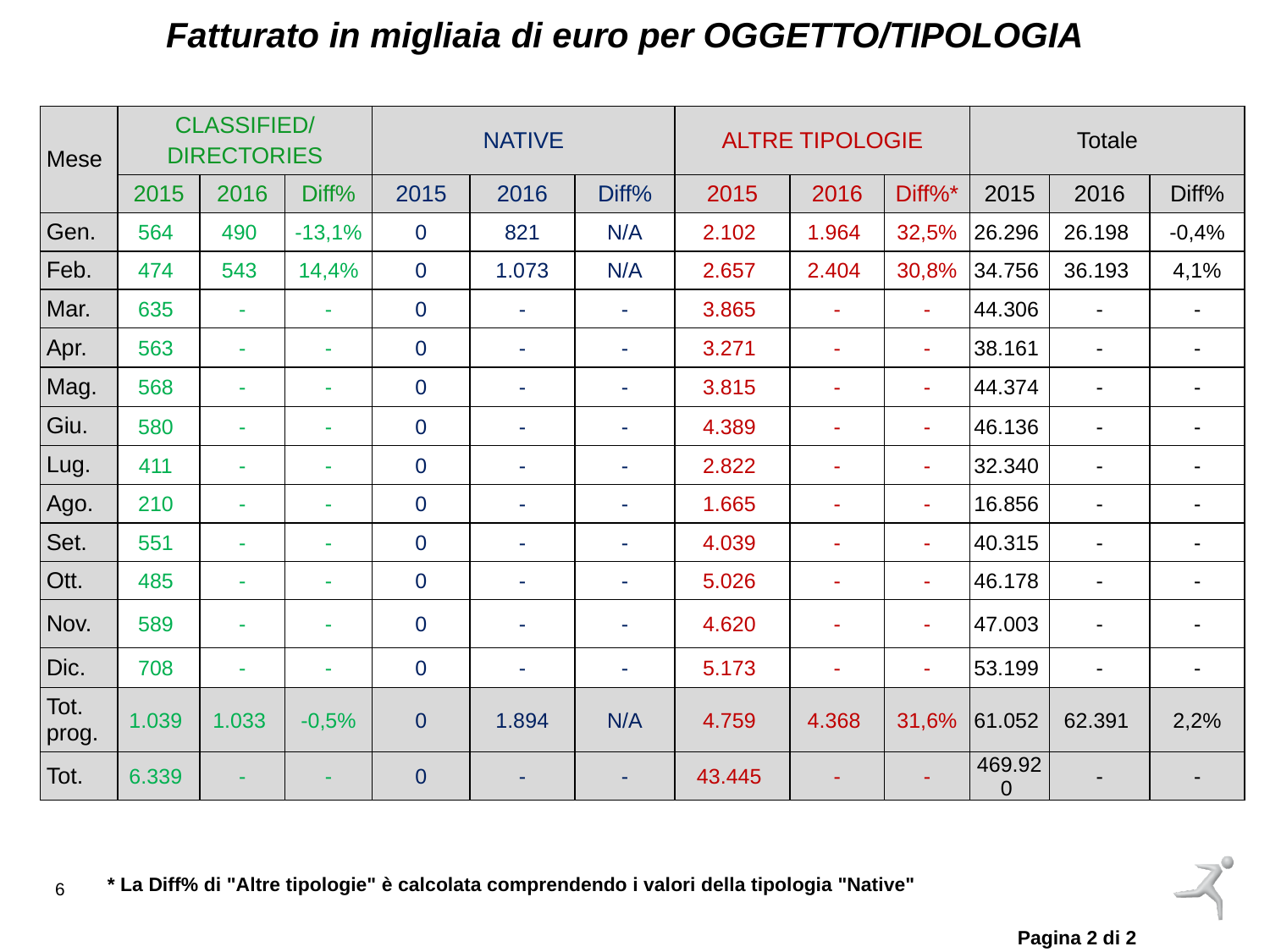

Fatturato in migliaia di euro per OGGETTO/TIPOLOGIA

| Mese | CLASSIFIED/ DIRECTORIES |  |  | NATIVE |  |  | ALTRE TIPOLOGIE |  |  | Totale |  |  |
| --- | --- | --- | --- | --- | --- | --- | --- | --- | --- | --- | --- | --- |
|  | 2015 | 2016 | Diff% | 2015 | 2016 | Diff% | 2015 | 2016 | Diff%\* | 2015 | 2016 | Diff% |
| Gen. | 564 | 490 | -13,1% | 0 | 821 | N/A | 2.102 | 1.964 | 32,5% | 26.296 | 26.198 | -0,4% |
| Feb. | 474 | 543 | 14,4% | 0 | 1.073 | N/A | 2.657 | 2.404 | 30,8% | 34.756 | 36.193 | 4,1% |
| Mar. | 635 | - | - | 0 | - | - | 3.865 | - | - | 44.306 | - | - |
| Apr. | 563 | - | - | 0 | - | - | 3.271 | - | - | 38.161 | - | - |
| Mag. | 568 | - | - | 0 | - | - | 3.815 | - | - | 44.374 | - | - |
| Giu. | 580 | - | - | 0 | - | - | 4.389 | - | - | 46.136 | - | - |
| Lug. | 411 | - | - | 0 | - | - | 2.822 | - | - | 32.340 | - | - |
| Ago. | 210 | - | - | 0 | - | - | 1.665 | - | - | 16.856 | - | - |
| Set. | 551 | - | - | 0 | - | - | 4.039 | - | - | 40.315 | - | - |
| Ott. | 485 | - | - | 0 | - | - | 5.026 | - | - | 46.178 | - | - |
| Nov. | 589 | - | - | 0 | - | - | 4.620 | - | - | 47.003 | - | - |
| Dic. | 708 | - | - | 0 | - | - | 5.173 | - | - | 53.199 | - | - |
| Tot. prog. | 1.039 | 1.033 | -0,5% | 0 | 1.894 | N/A | 4.759 | 4.368 | 31,6% | 61.052 | 62.391 | 2,2% |
| Tot. | 6.339 | - | - | 0 | - | - | 43.445 | - | - | 469.920 | - | - |
* La Diff% di "Altre tipologie" è calcolata comprendendo i valori della tipologia "Native"
Pagina 2 di 2